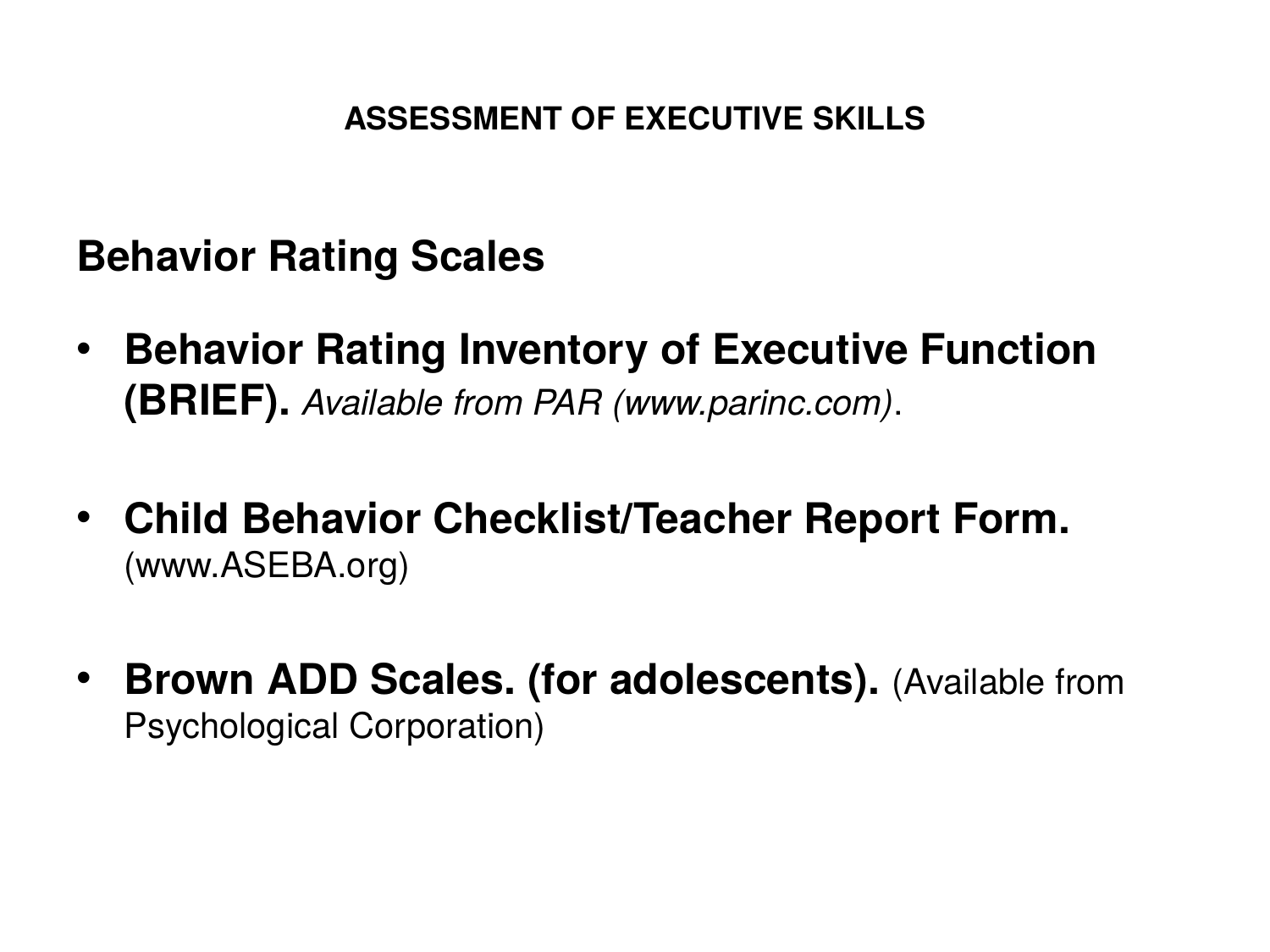

# ASSESSMENT OF EXECUTIVE SKILLS
Behavior Rating Scales

Behavior Rating Inventory of Executive Function (BRIEF). Available from PAR (www.parinc.com).

Child Behavior Checklist/Teacher Report Form. (www.ASEBA.org)

Brown ADD Scales. (for adolescents). (Available from Psychological Corporation)